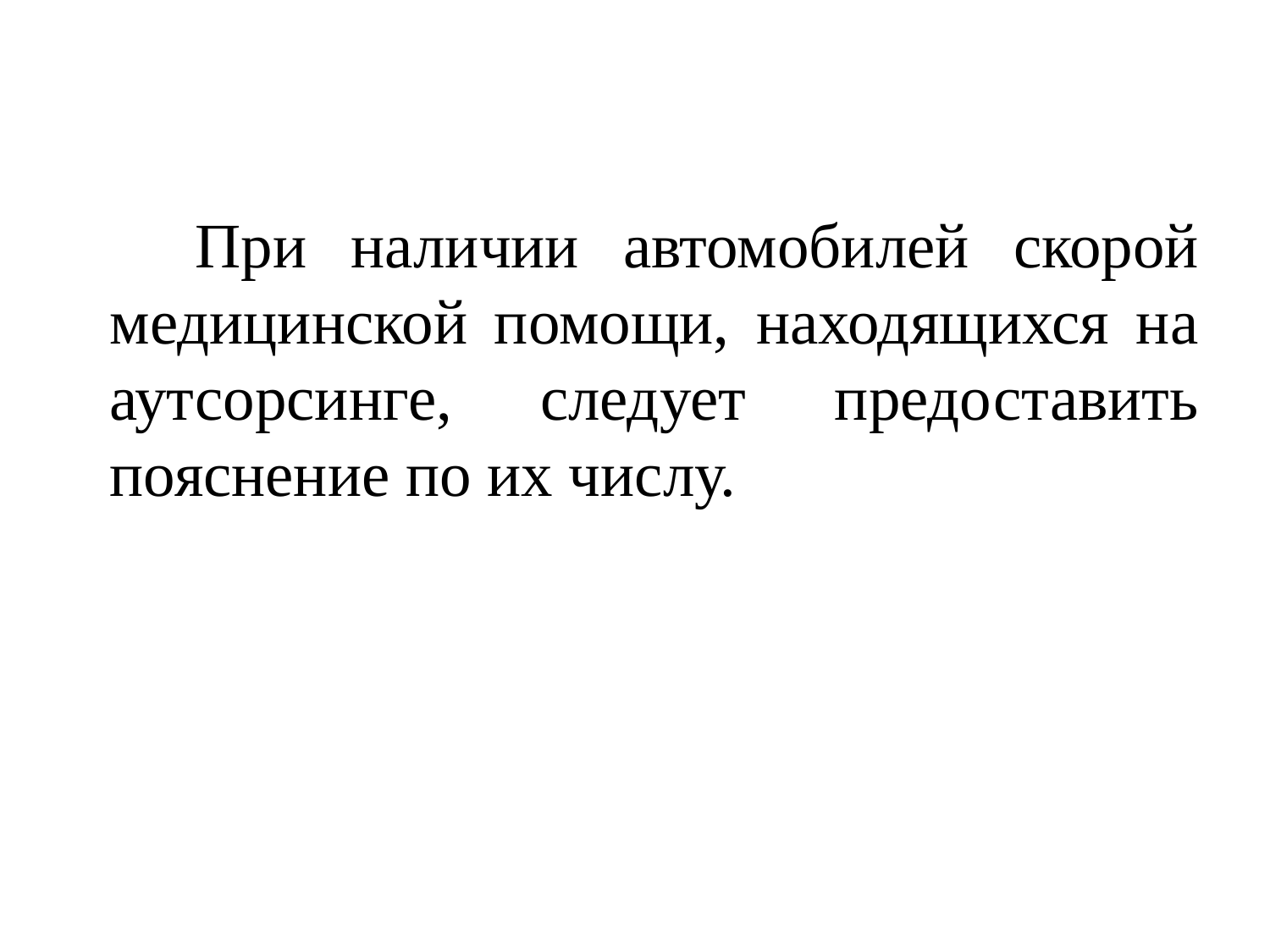

При наличии автомобилей скорой медицинской помощи, находящихся на аутсорсинге, следует предоставить пояснение по их числу.